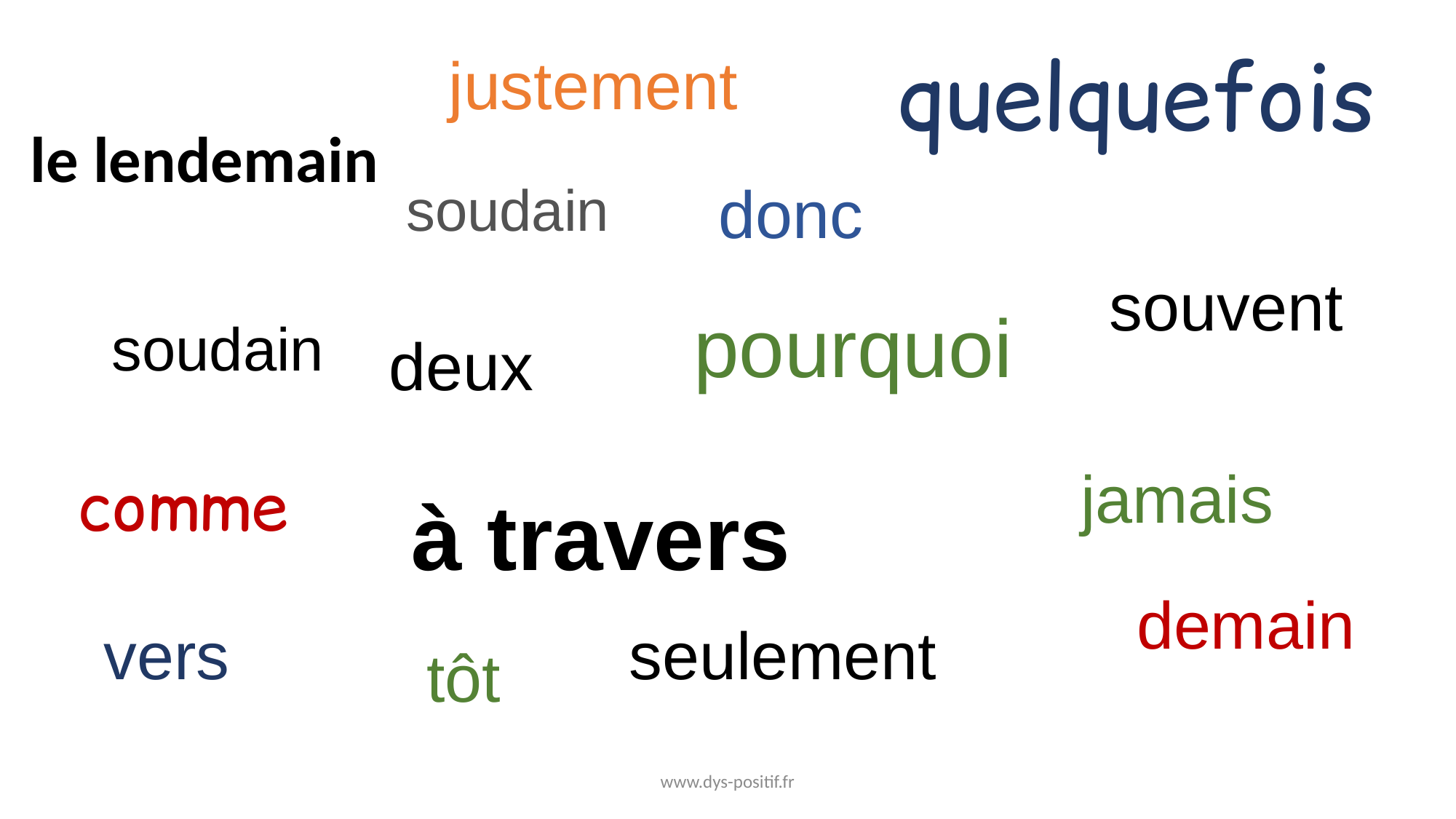

justement
quelquefois
le lendemain
donc
soudain
souvent
pourquoi
soudain
deux
jamais
comme
à travers
demain
vers
seulement
tôt
www.dys-positif.fr